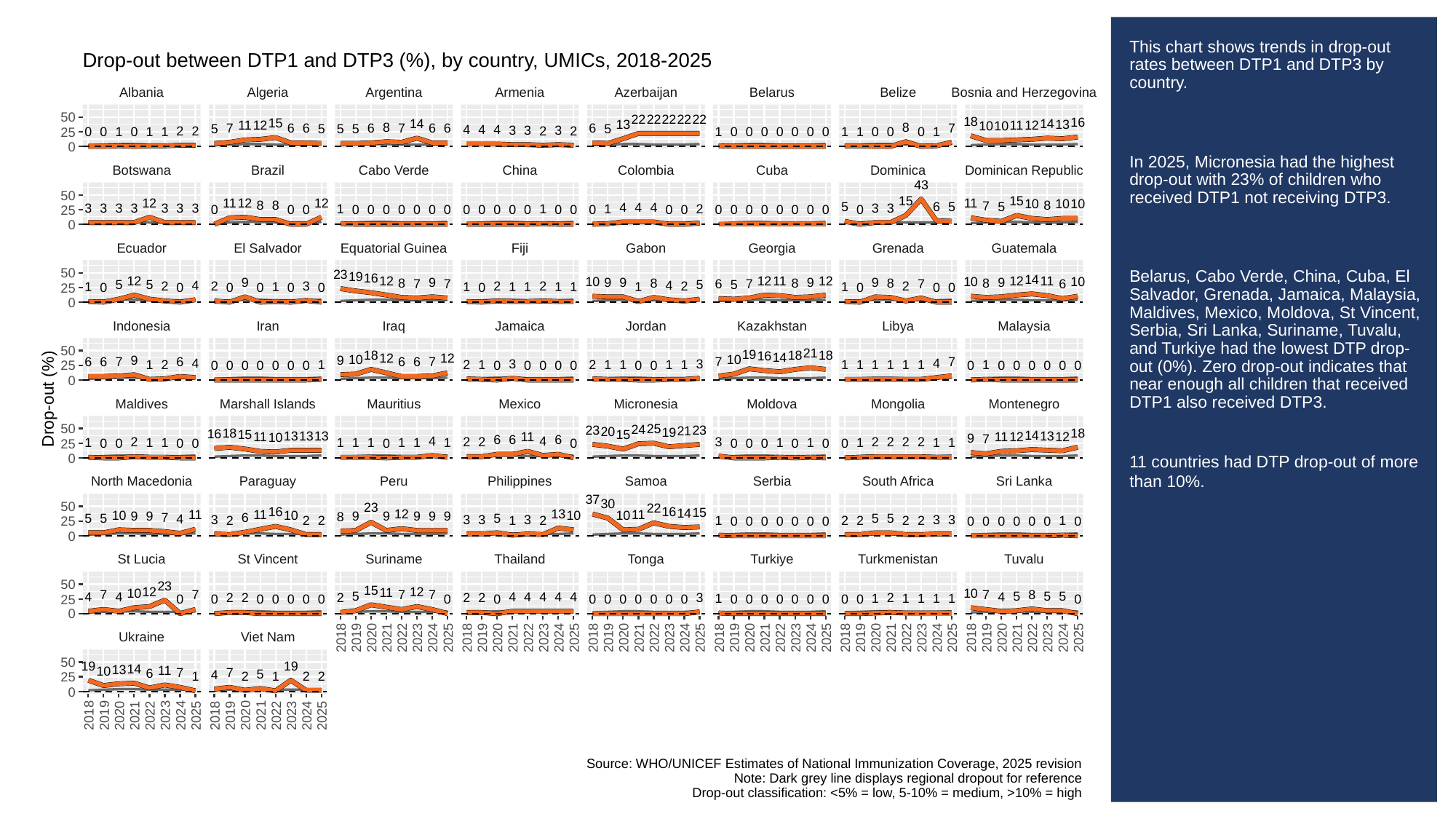

# This chart shows trends in drop-out rates between DTP1 and DTP3 by country.

In 2025, Micronesia had the highest drop-out with 23% of children who received DTP1 not receiving DTP3.

Belarus, Cabo Verde, China, Cuba, El Salvador, Grenada, Jamaica, Malaysia, Maldives, Mexico, Moldova, St Vincent, Serbia, Sri Lanka, Suriname, Tuvalu, and Turkiye had the lowest DTP drop-out (0%). Zero drop-out indicates that near enough all children that received DTP1 also received DTP3.

11 countries had DTP drop-out of more than 10%.

Drop-out between DTP1 and DTP3 (%), by country, UMICs, 2018-2025
Albania
Algeria
Argentina
Armenia
Azerbaijan
Belarus
Belize
Bosnia and Herzegovina

50
22
22
22
22
22
18

16
15
14
14
13
13
12
12
11
11
10
10
8
8
7
7
7
6
6
6
6
6
6
5
5
5
5
5

4
4
4
3
3
3
2
2
2
2
1
1
1
1
1
1
1
0
0
0
0
0
0
0
0
0
0
0
0
0
25

0

Botswana
Brazil
Cabo Verde
China
Colombia
Cuba
Dominica
Dominican Republic
43

50

15
15
12
12
12
11
11
10
10
10

8
8
8
7
6
5
5
5

4
4
4
3
3
3
3
3
3
3
3
3
2
1
1
1
0
0
0
0
0
0
0
0
0
0
0
0
0
0
0
0
0
0
0
0
0
0
0
0
0
0
0
0
0
25

0

Ecuador
El Salvador
Equatorial Guinea
Fiji
Gabon
Georgia
Grenada
Guatemala

50
23
19

16
14
12
12
12
12
12
11
11
10
10
10
9
9
9
9
9
9
9
8
8
8
8
8
7
7
7
7
6
6
5
5
5
5

4
4
3
2
2
2
2
2
2
1
1
1
1
1
1
1
1
1
0
0
0
0
0
0
0
0
0
0
25

0

Indonesia
Iran
Iraq
Jamaica
Jordan
Kazakhstan
Libya
Malaysia

50
21
19
18
18
18

16
14
12
12
10
10
9
9
7
7
7
7
6
6
6
6
6

4
4
3
3
2
2
2
1
1
1
1
1
1
1
1
1
1
1
1
1
1
0
0
0
0
0
0
0
0
0
0
0
0
0
0
0
0
0
0
0
0
0
25

0

Drop-out (%)
Maldives
Marshall Islands
Mauritius
Mexico
Micronesia
Moldova
Mongolia
Montenegro

25
50
24
23
23
21
20
19
18
18

16
15
15
14
13
13
13
13
12
12
11
11
11
10
9
7
6
6
6

4
4
3
2
2
2
2
2
2
2
1
1
1
1
1
1
1
1
1
1
1
1
1
1
0
0
0
0
0
0
0
0
0
0
0
0
25

0

North Macedonia
Paraguay
Peru
Philippines
Samoa
Serbia
South Africa
Sri Lanka

37
30

50
23
22

16
16
15
14
13
12
11
11
11
10
10
10
10
9
9
9
9
9
9
9
8
7
6
5
5
5
5
5

4

3
3
3
3
3
3
2
2
2
2
2
2
2
2
1
1
1
0
0
0
0
0
0
0
0
0
0
0
0
0
0
25

0

St Lucia
St Vincent
Suriname
Thailand
Tonga
Turkiye
Turkmenistan
Tuvalu

50
23

15
12
12
11
10
10
8
7
7
7
7
7
5
5
5
5

4
4
4
4
4
4
4
4
3
2
2
2
2
2
2
1
1
1
1
1
1
0
0
0
0
0
0
0
0
0
0
0
0
0
0
0
0
0
0
0
0
0
0
0
0
0
0
25

0

Ukraine
Viet Nam
2018
2019
2020
2021
2022
2023
2024
2025
2018
2019
2020
2021
2022
2023
2024
2025
2018
2019
2020
2021
2022
2023
2024
2025
2018
2019
2020
2021
2022
2023
2024
2025
2018
2019
2020
2021
2022
2023
2024
2025
2018
2019
2020
2021
2022
2023
2024
2025

50
19
19

14
13
11
10
7
7
6
5

4
2
2
2
1
1
25

0

2018
2019
2020
2021
2022
2023
2024
2025
2018
2019
2020
2021
2022
2023
2024
2025
Source: WHO/UNICEF Estimates of National Immunization Coverage, 2025 revision
Note: Dark grey line displays regional dropout for reference
Drop-out classification: <5% = low, 5-10% = medium, >10% = high